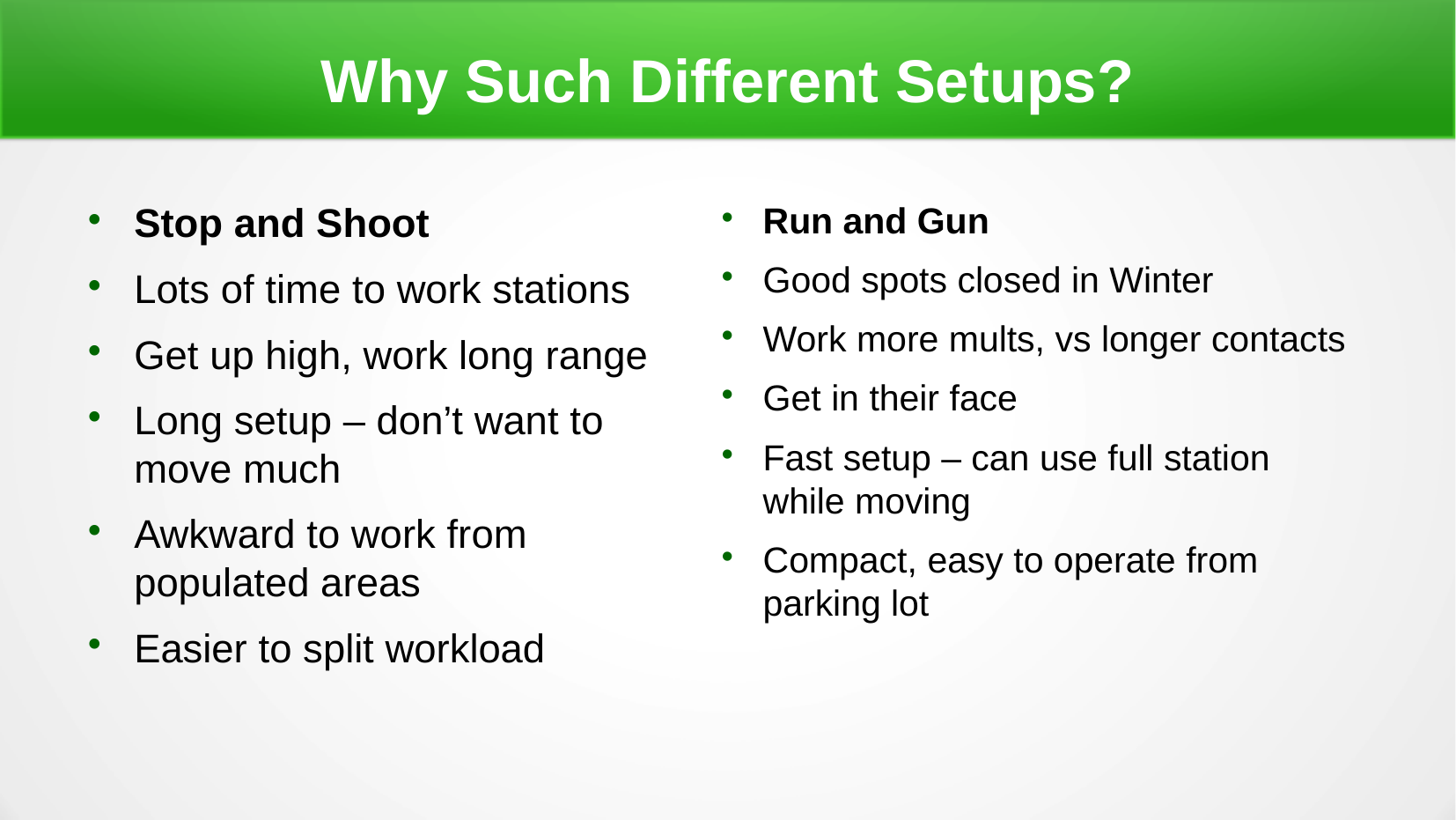

Why Such Different Setups?
Stop and Shoot
Lots of time to work stations
Get up high, work long range
Long setup – don’t want to move much
Awkward to work from populated areas
Easier to split workload
Run and Gun
Good spots closed in Winter
Work more mults, vs longer contacts
Get in their face
Fast setup – can use full station while moving
Compact, easy to operate from parking lot